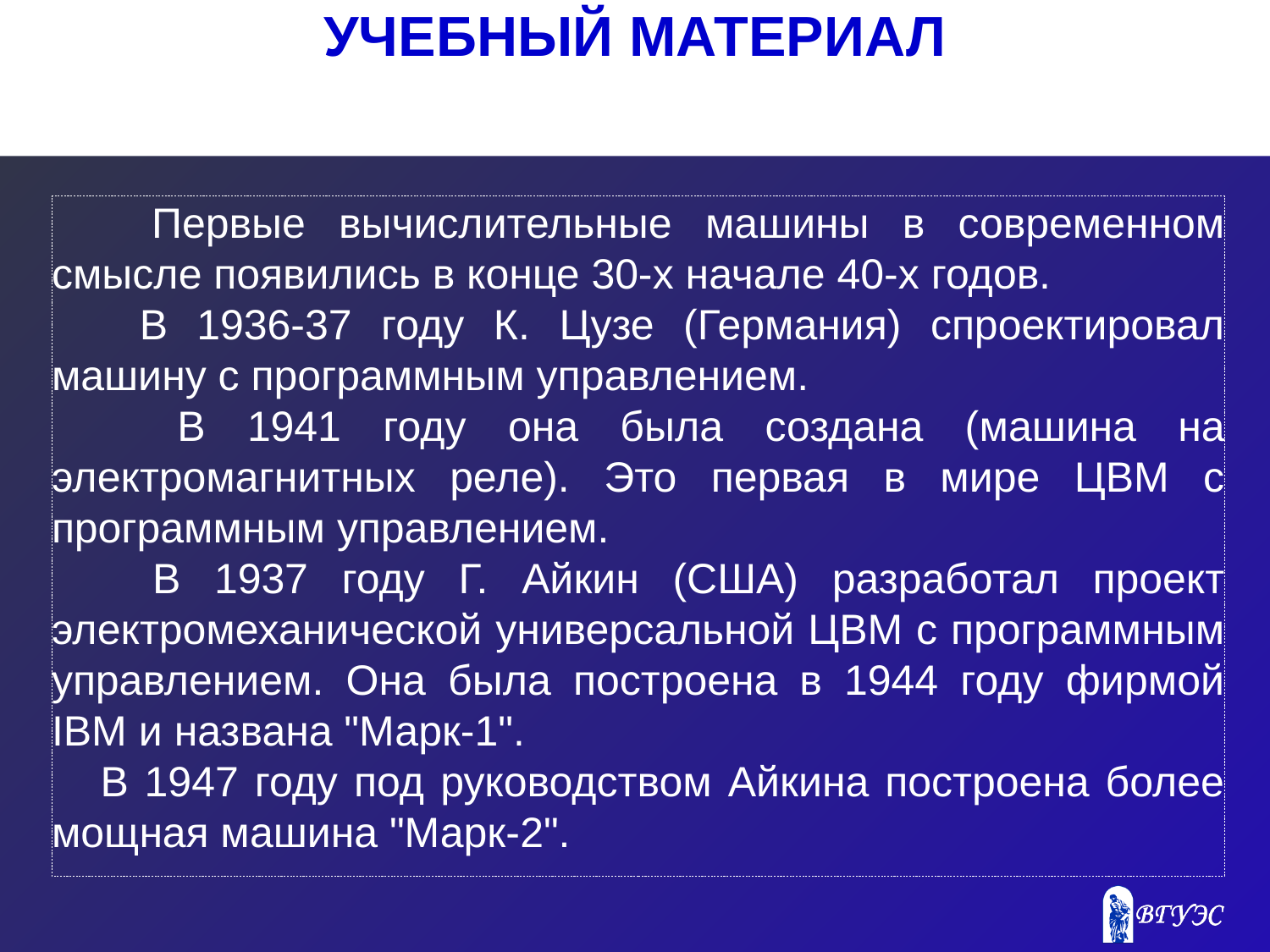

УЧЕБНЫЙ МАТЕРИАЛ
   Первые вычислительные машины в современном смысле появились в конце 30-х начале 40-х годов.
   В 1936-37 году К. Цузе (Германия) спроектировал машину с программным управлением.
   В 1941 году она была создана (машина на электромагнитных реле). Это первая в мире ЦВМ с программным управлением.
   В 1937 году Г. Айкин (США) разработал проект электромеханической универсальной ЦВМ с программным управлением. Она была построена в 1944 году фирмой IBM и названа "Марк-1".
   В 1947 году под руководством Айкина построена более мощная машина "Марк-2".

6